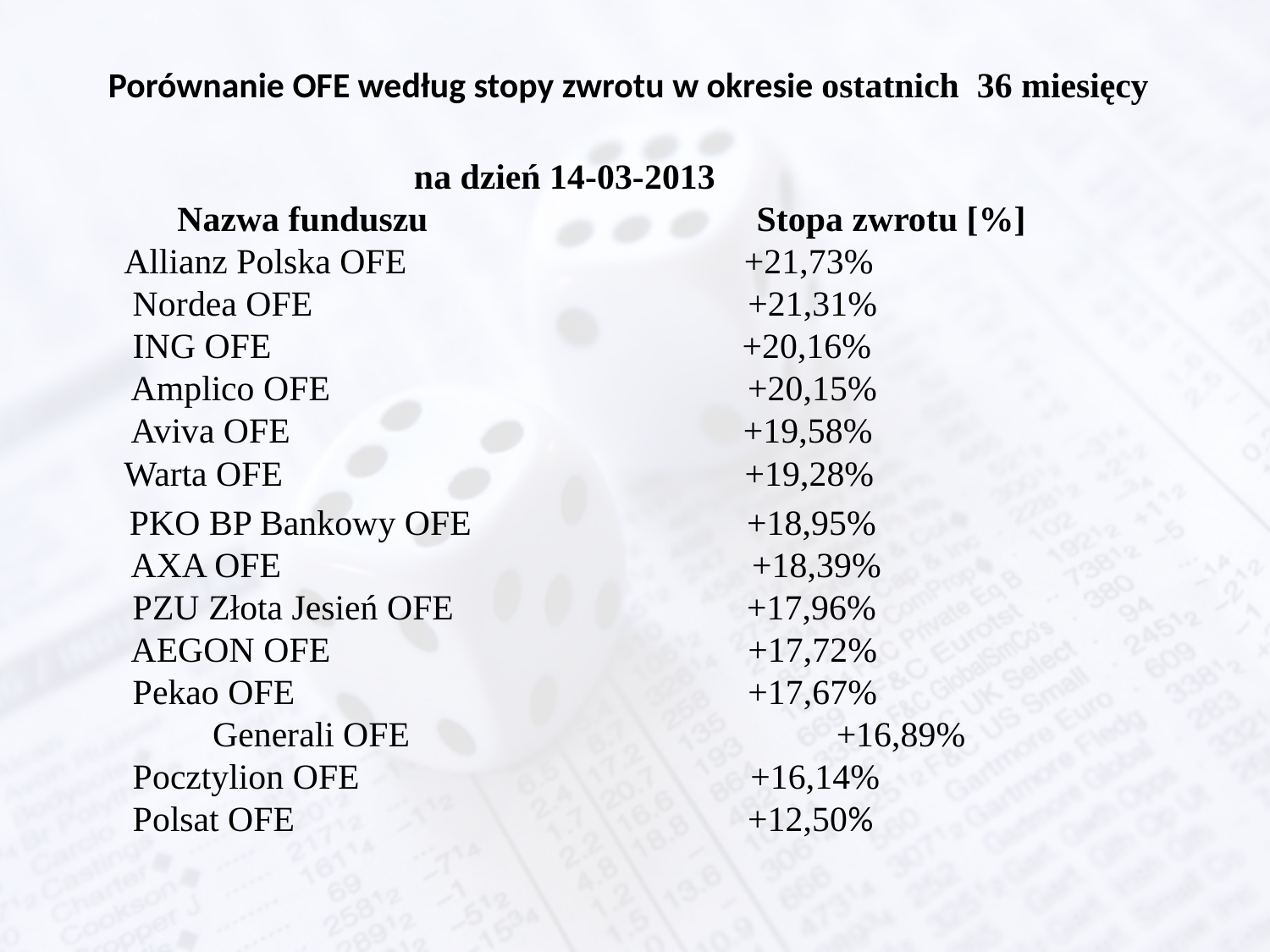

#
    Porównanie OFE według stopy zwrotu w okresie ostatnich  36 miesięcy
                                      na dzień 14-03-2013
      Nazwa funduszu                                     Stopa zwrotu [%]
Allianz Polska OFE                                      +21,73%
 Nordea OFE                                                 +21,31%
 ING OFE                                                     +20,16%
 Amplico OFE                                               +20,15%
 Aviva OFE                                                   +19,58%
Warta OFE                                                    +19,28%
      PKO BP Bankowy OFE                               +18,95%
 AXA OFE                                                     +18,39%
 PZU Złota Jesień OFE                                 +17,96%
 AEGON OFE                                               +17,72%
 Pekao OFE                                                   +17,67%                                              Generali OFE                                                +16,89%
 Pocztylion OFE                                            +16,14%
 Polsat OFE                                                   +12,50%